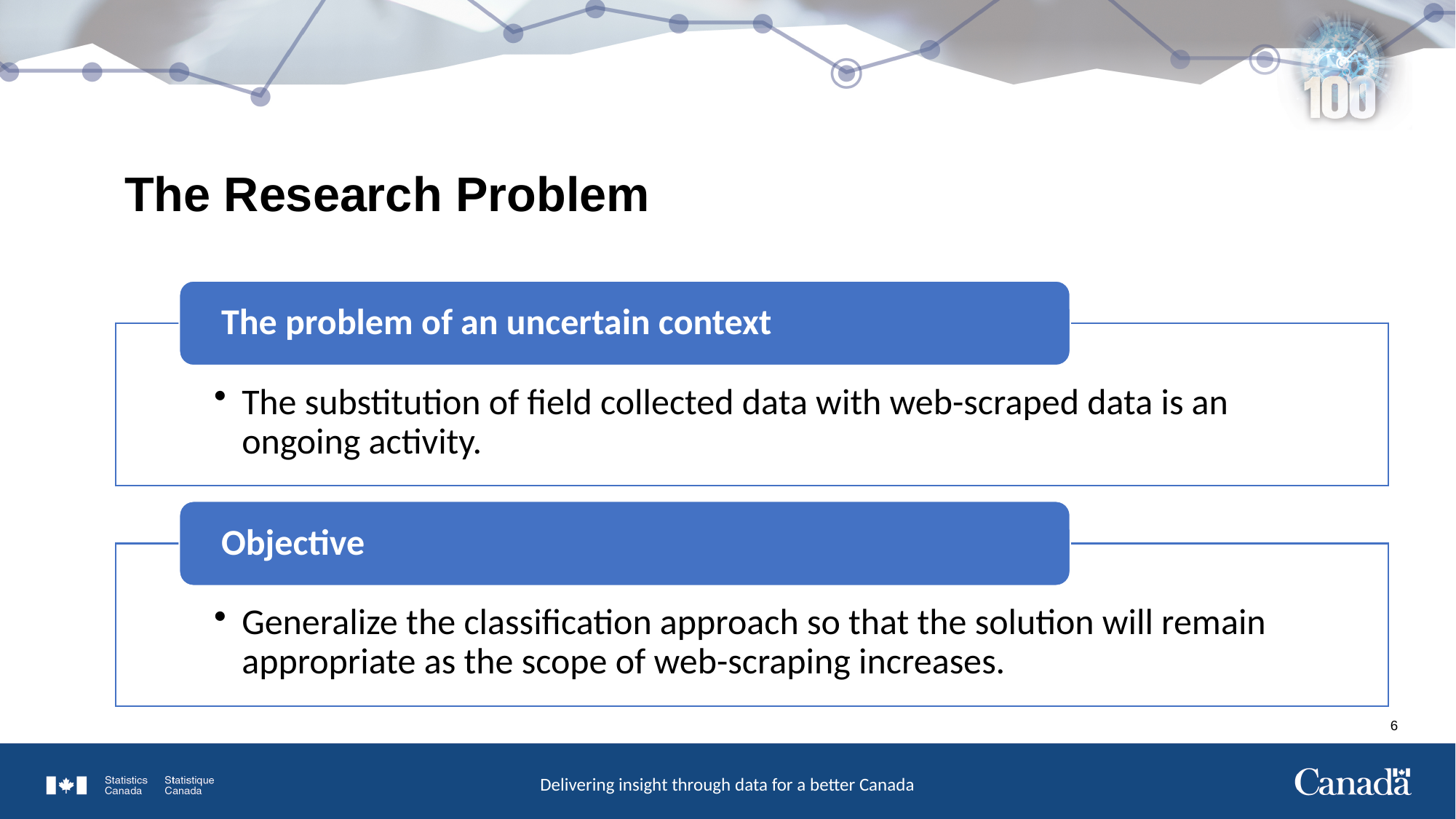

# The Research Problem

The substitution of field collected data with web-scraped data is an ongoing activity.
The problem of an uncertain context
Generalize the classification approach so that the solution will remain appropriate as the scope of web-scraping increases.
Objective
6